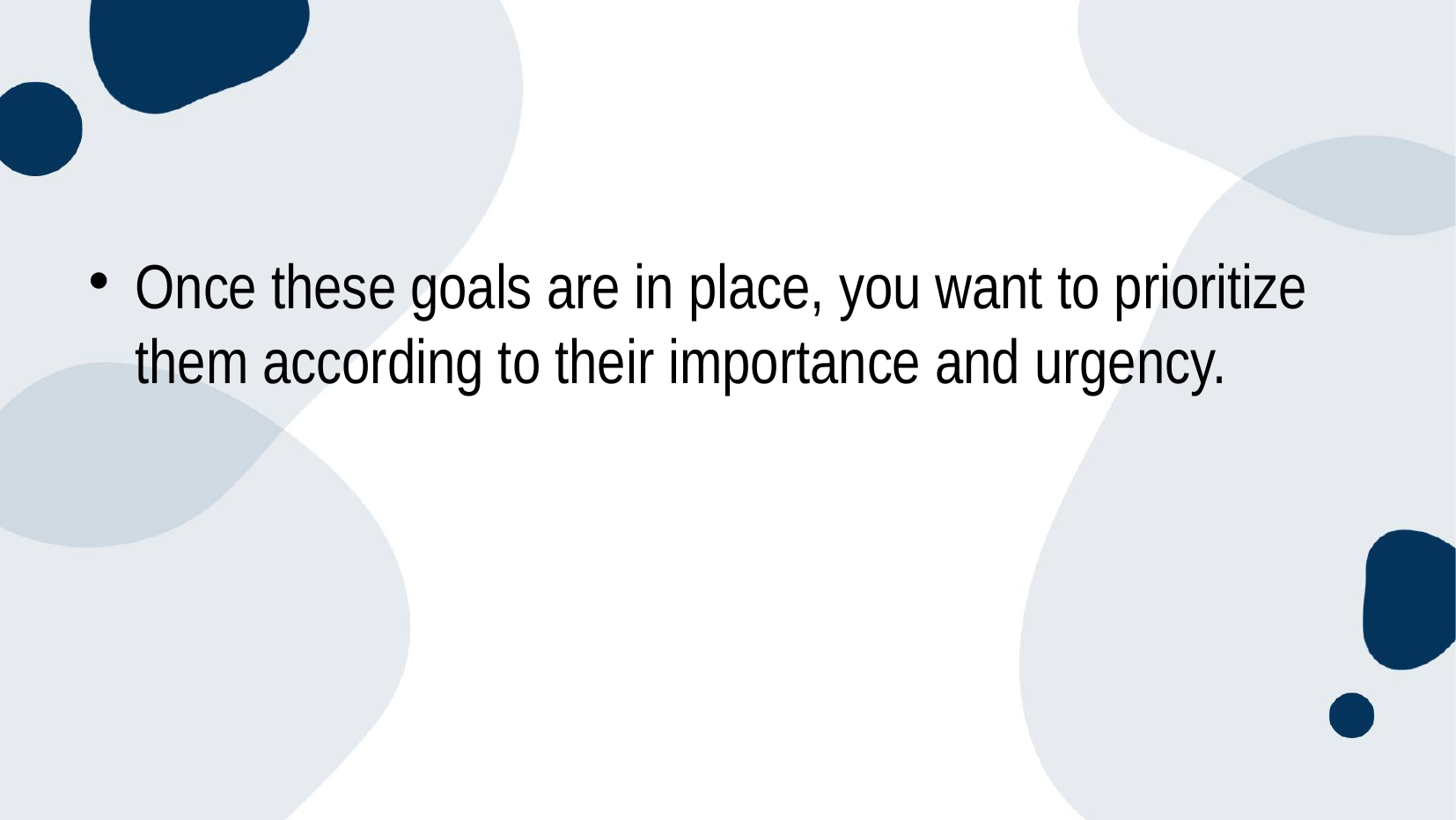

#
Once these goals are in place, you want to prioritize them according to their importance and urgency.